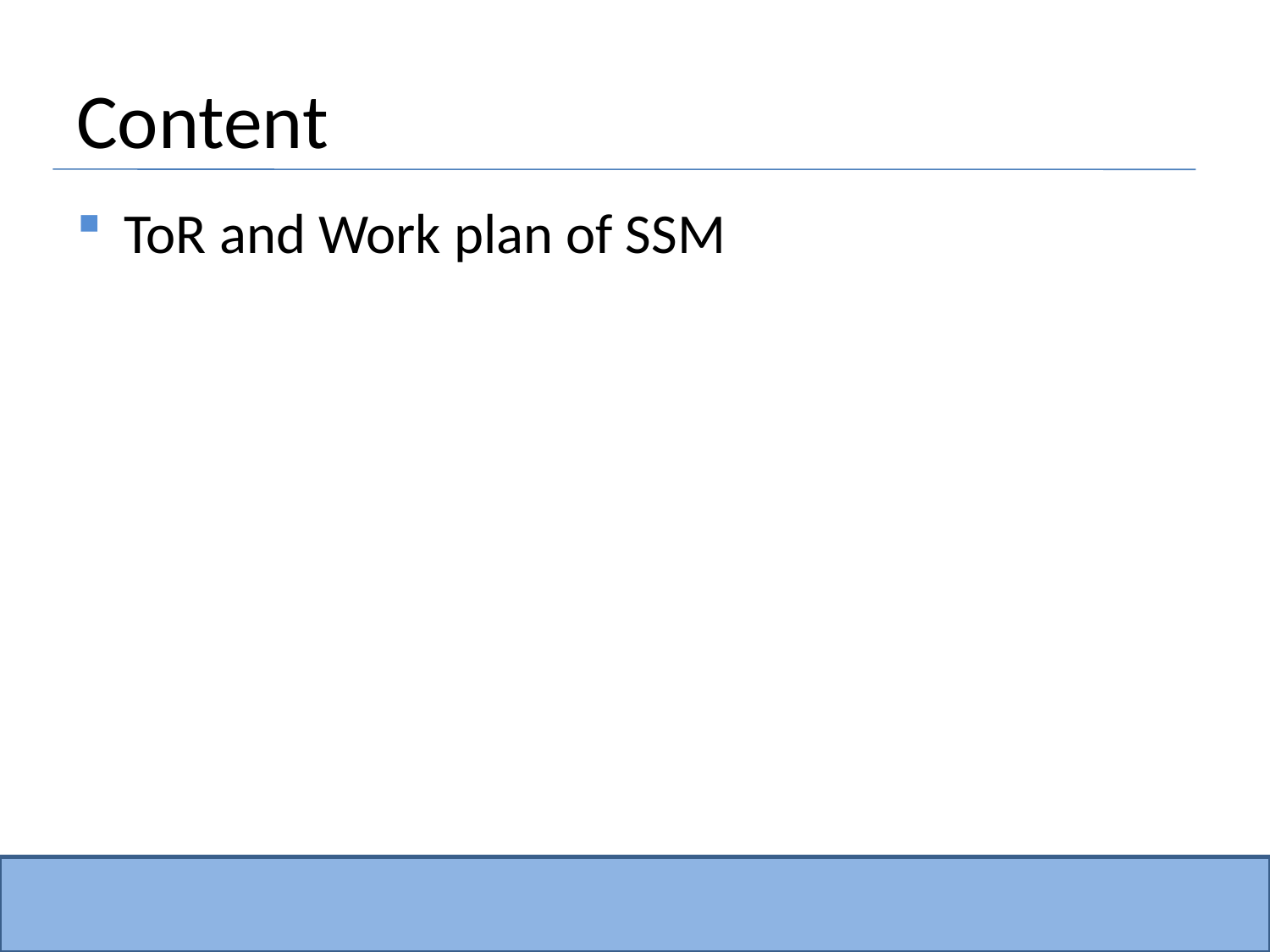

# Content
ToR and Work plan of SSM